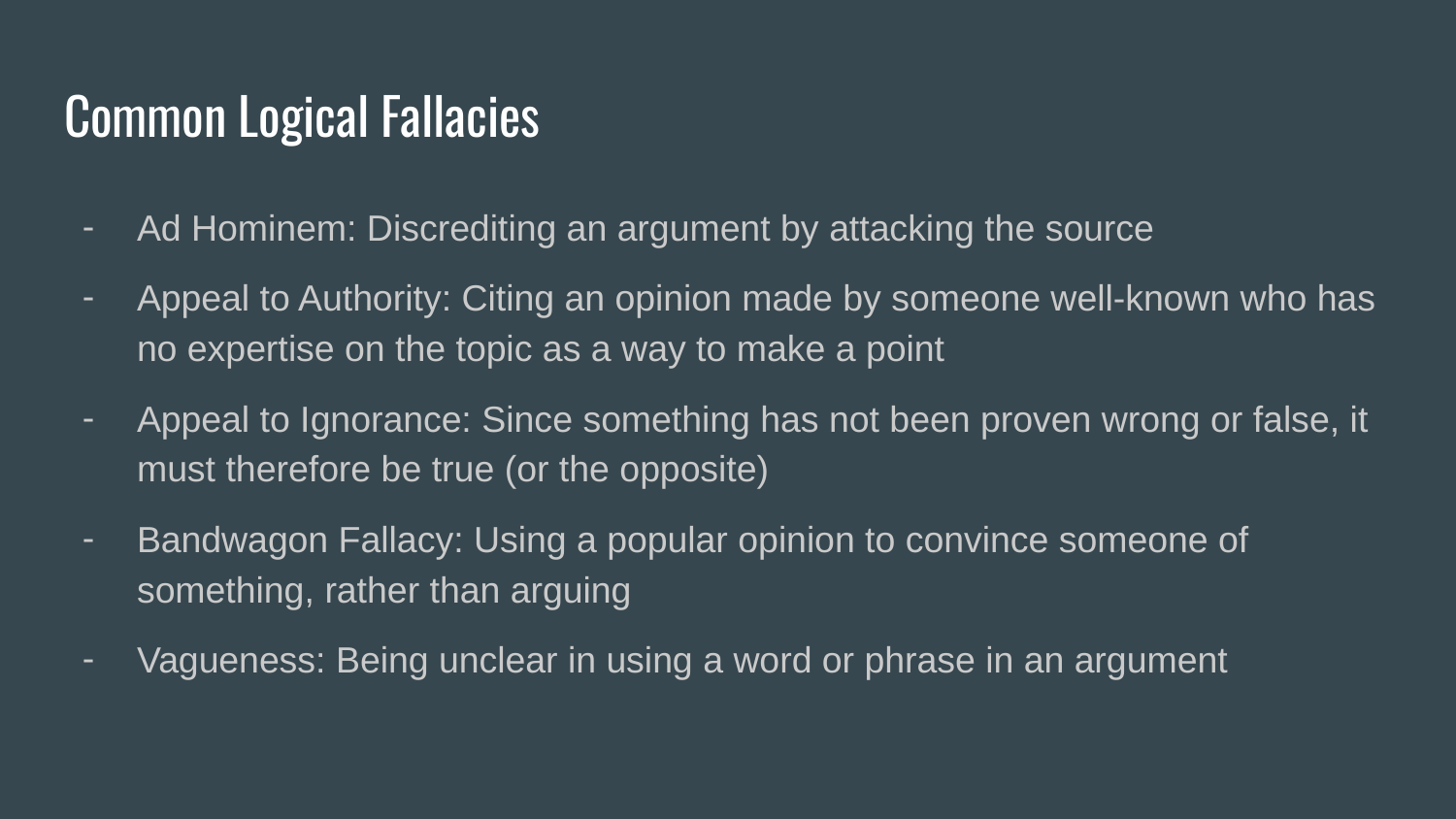

# Common Logical Fallacies
Ad Hominem: Discrediting an argument by attacking the source
Appeal to Authority: Citing an opinion made by someone well-known who has no expertise on the topic as a way to make a point
Appeal to Ignorance: Since something has not been proven wrong or false, it must therefore be true (or the opposite)
Bandwagon Fallacy: Using a popular opinion to convince someone of something, rather than arguing
Vagueness: Being unclear in using a word or phrase in an argument